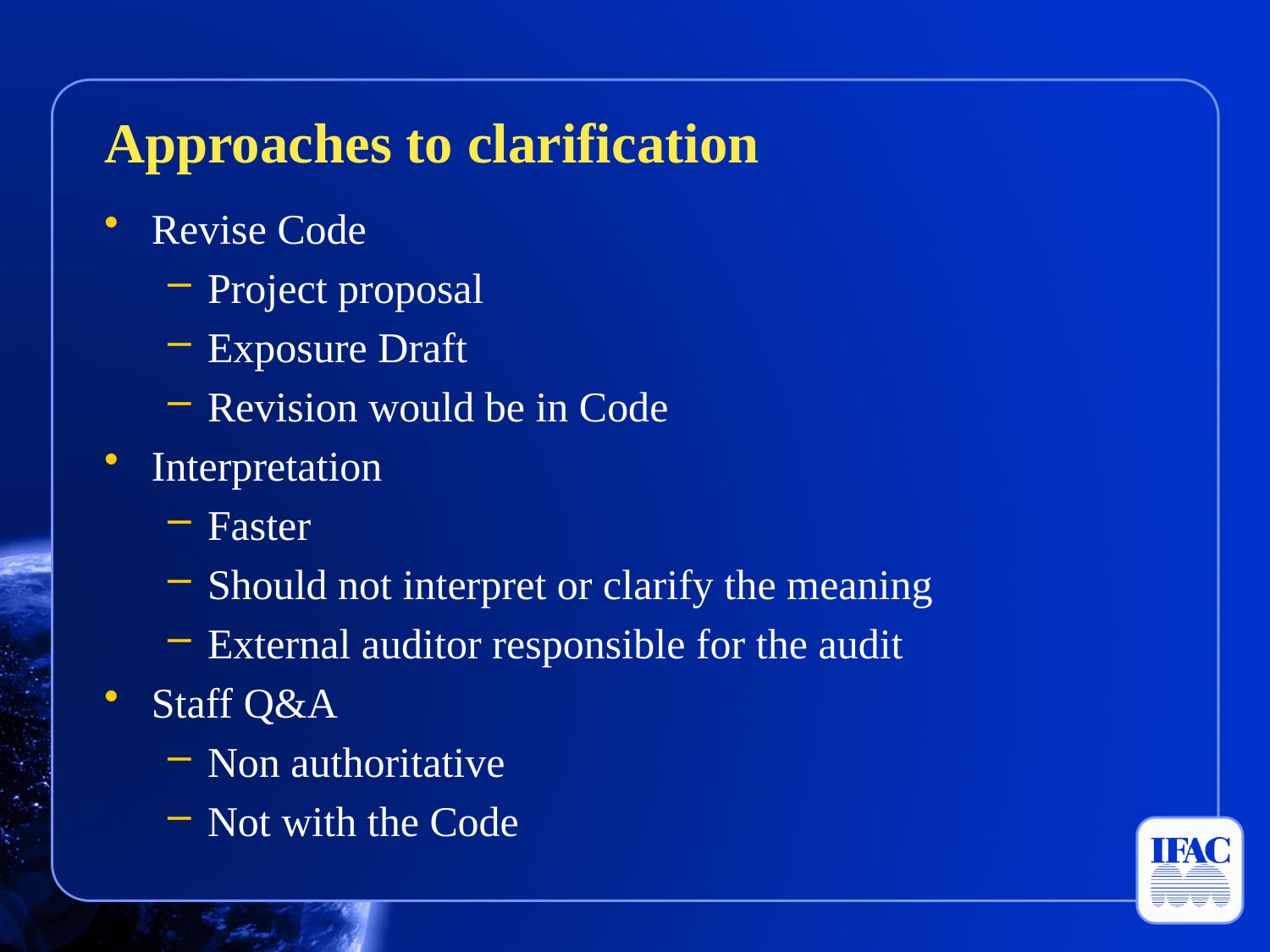

Approaches to clarification
Revise Code
Project proposal
Exposure Draft
Revision would be in Code
Interpretation
Faster
Should not interpret or clarify the meaning
External auditor responsible for the audit
Staff Q&A
Non authoritative
Not with the Code